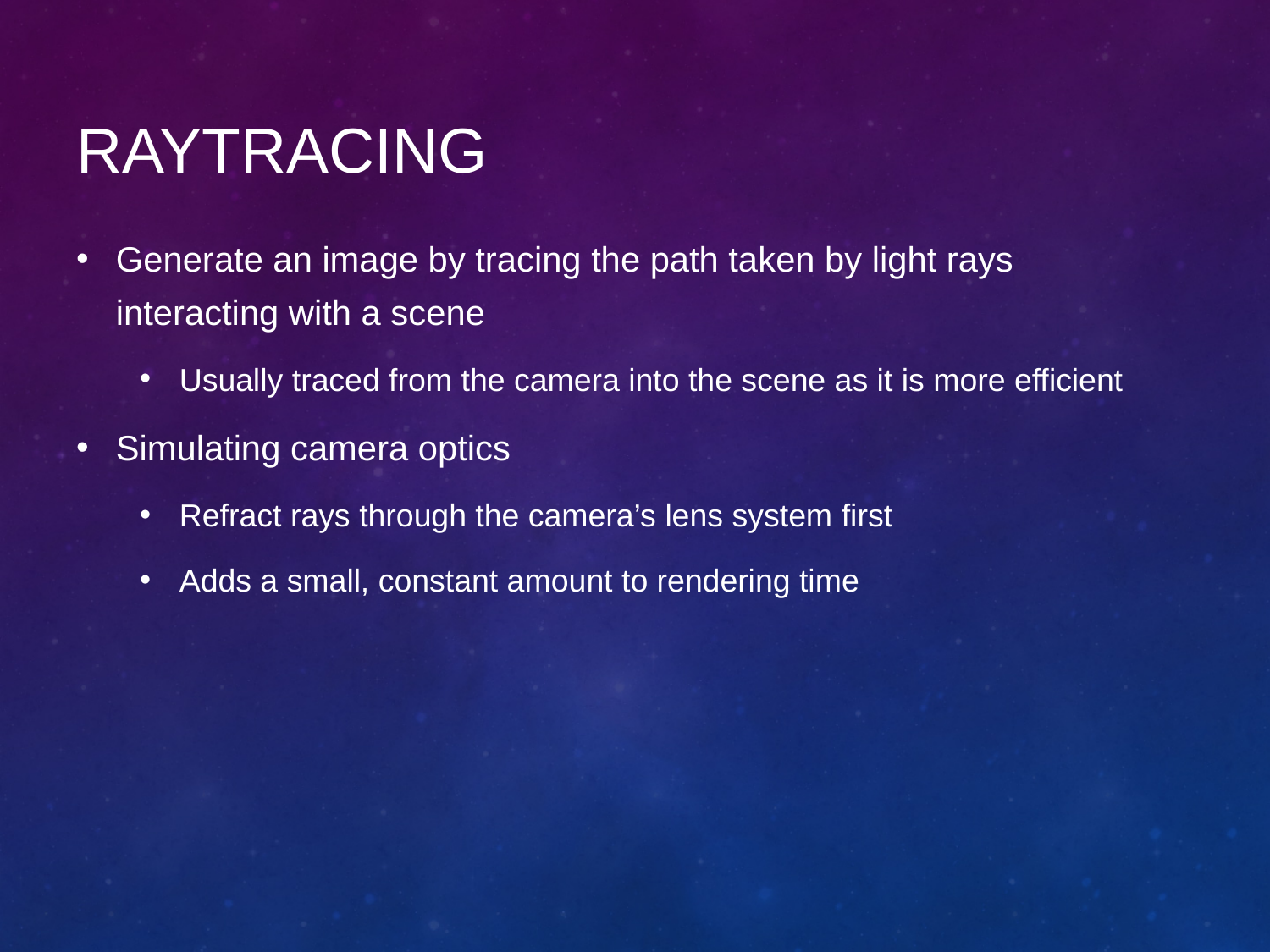

# Raytracing
Generate an image by tracing the path taken by light rays interacting with a scene
Usually traced from the camera into the scene as it is more efficient
Simulating camera optics
Refract rays through the camera’s lens system first
Adds a small, constant amount to rendering time